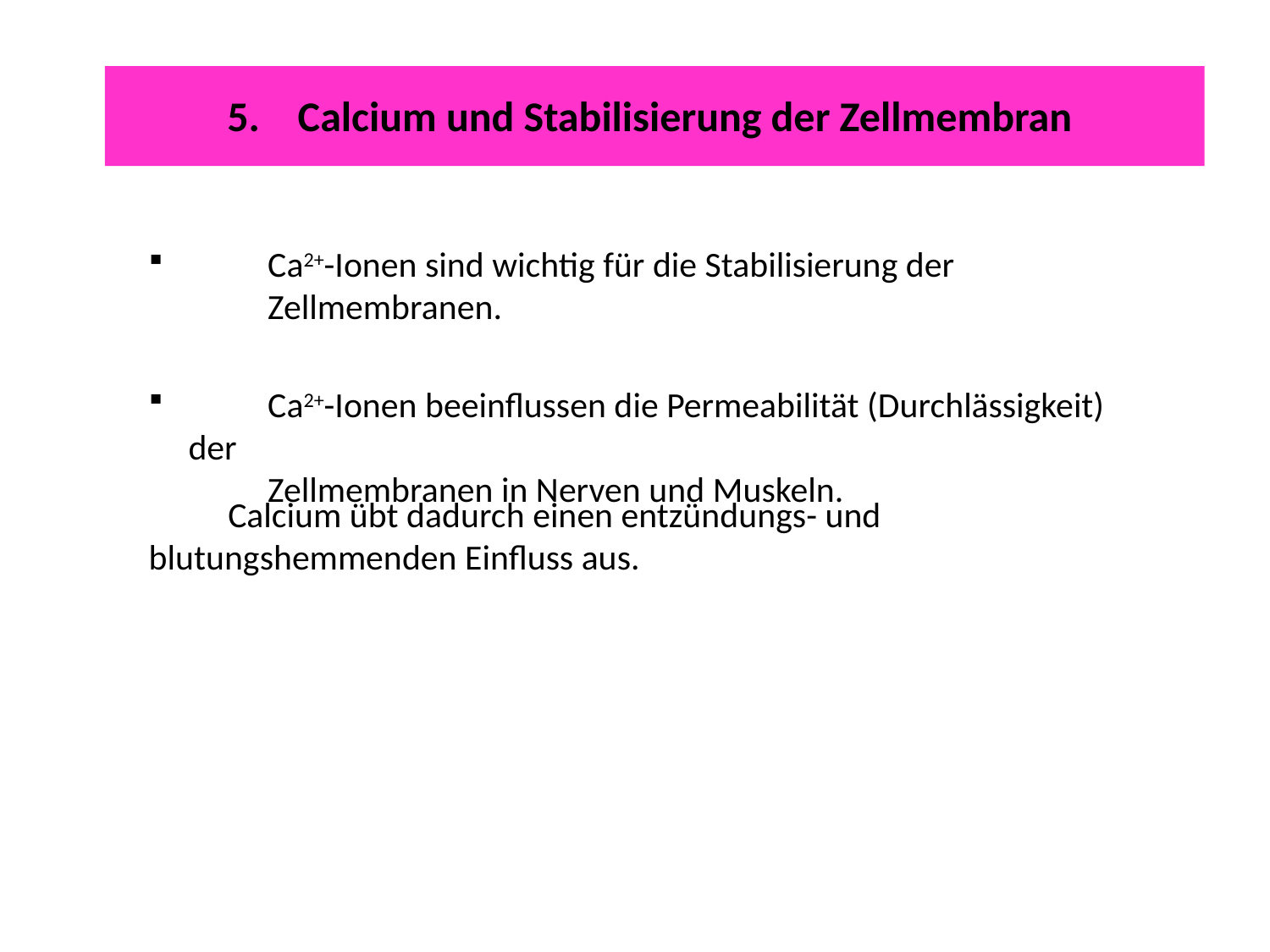

5.    Calcium und Stabilisierung der Zellmembran
	Ca2+-Ionen sind wichtig für die Stabilisierung der
 	Zellmembranen.
	Ca2+-Ionen beeinflussen die Permeabilität (Durchlässigkeit) der
 	Zellmembranen in Nerven und Muskeln.
	Calcium übt dadurch einen entzündungs- und 	blutungshemmenden Einfluss aus.